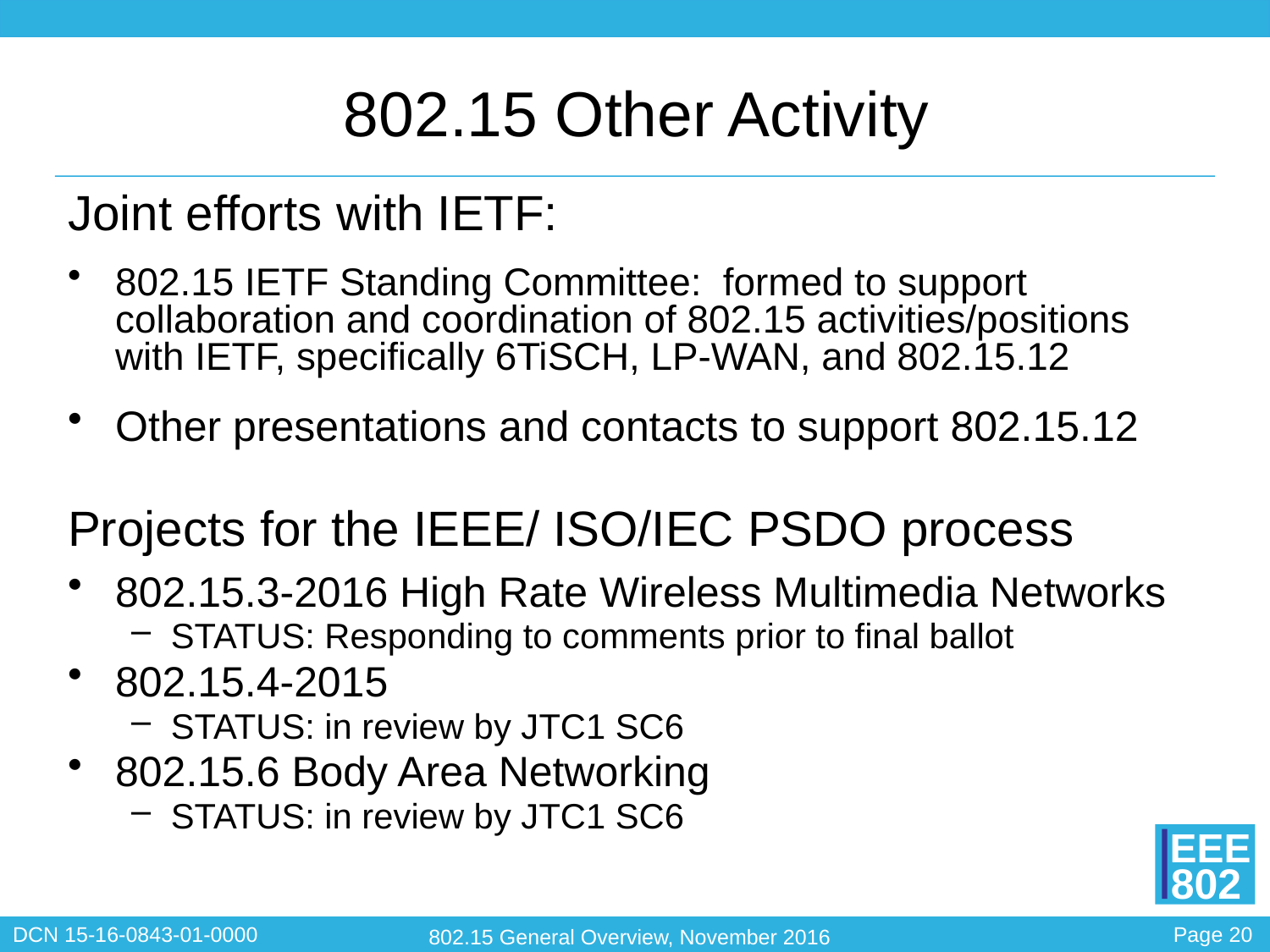

# 802.15 Other Activity
Joint efforts with IETF:

802.15 IETF Standing Committee:  formed to support collaboration and coordination of 802.15 activities/positions with IETF, specifically 6TiSCH, LP-WAN, and 802.15.12

Other presentations and contacts to support 802.15.12

Projects for the IEEE/ ISO/IEC PSDO process
802.15.3-2016 High Rate Wireless Multimedia Networks
STATUS: Responding to comments prior to final ballot
802.15.4-2015
STATUS: in review by JTC1 SC6
802.15.6 Body Area Networking
STATUS: in review by JTC1 SC6